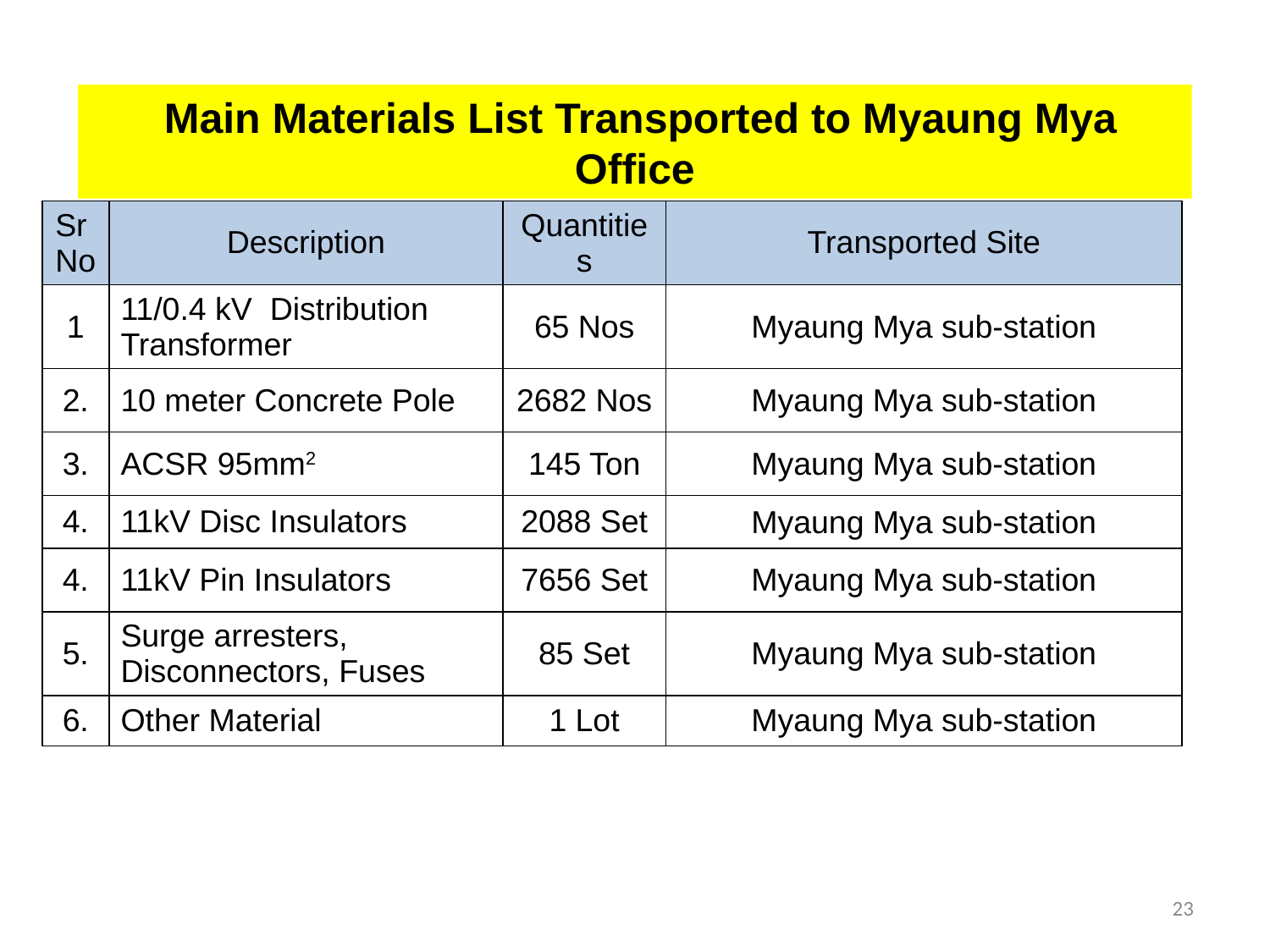

Main Materials List Transported to Myaung Mya Office
| Sr No | Description | Quantities | Transported Site |
| --- | --- | --- | --- |
| 1 | 11/0.4 kV Distribution Transformer | 65 Nos | Myaung Mya sub-station |
| 2. | 10 meter Concrete Pole | 2682 Nos | Myaung Mya sub-station |
| 3. | ACSR 95mm2 | 145 Ton | Myaung Mya sub-station |
| 4. | 11kV Disc Insulators | 2088 Set | Myaung Mya sub-station |
| 4. | 11kV Pin Insulators | 7656 Set | Myaung Mya sub-station |
| 5. | Surge arresters, Disconnectors, Fuses | 85 Set | Myaung Mya sub-station |
| 6. | Other Material | 1 Lot | Myaung Mya sub-station |
23